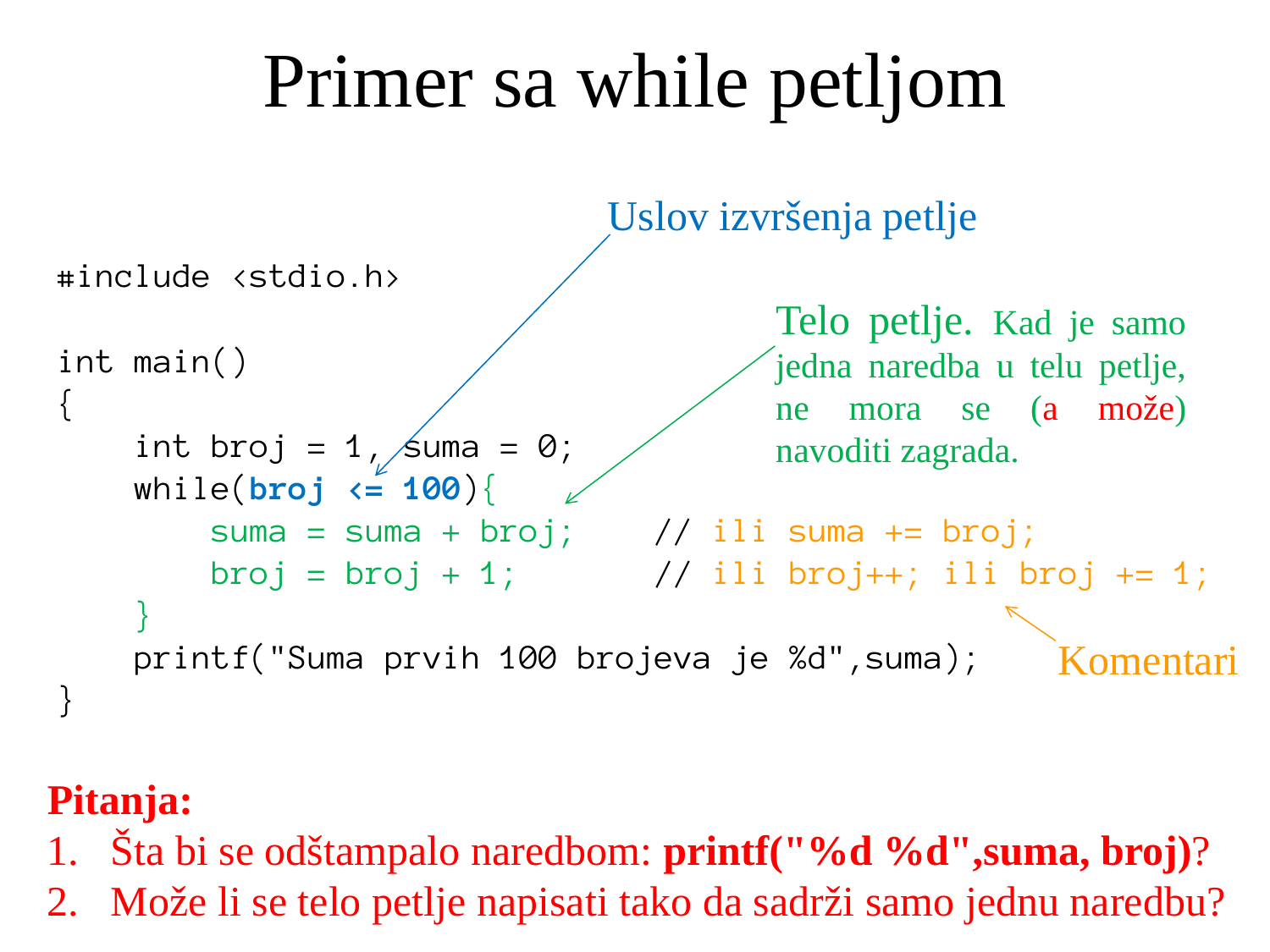

# Primer sa while petljom
Uslov izvršenja petlje
#include <stdio.h>

int main()
{
    int broj = 1, suma = 0;
    while(broj <= 100){
        suma = suma + broj;    // ili suma += broj;
        broj = broj + 1;       // ili broj++; ili broj += 1;
    }
    printf("Suma prvih 100 brojeva je %d",suma);
}
Telo petlje. Kad je samo jedna naredba u telu petlje, ne mora se (a može) navoditi zagrada.
Komentari
Pitanja:
Šta bi se odštampalo naredbom: printf("%d %d",suma, broj)?
Može li se telo petlje napisati tako da sadrži samo jednu naredbu?